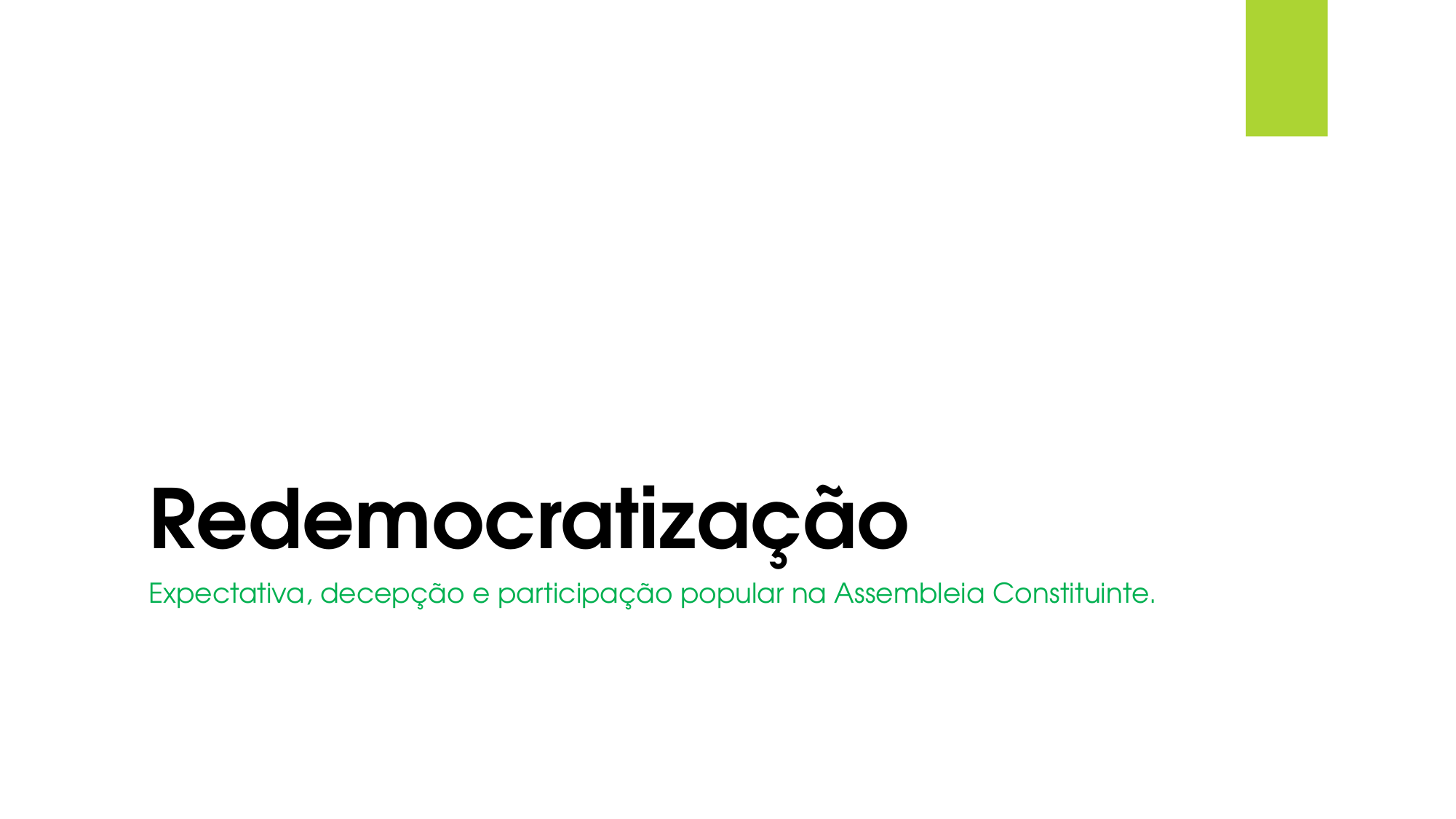

Redemocratização
Expectativa, decepção e participação popular na Assembleia Constituinte.